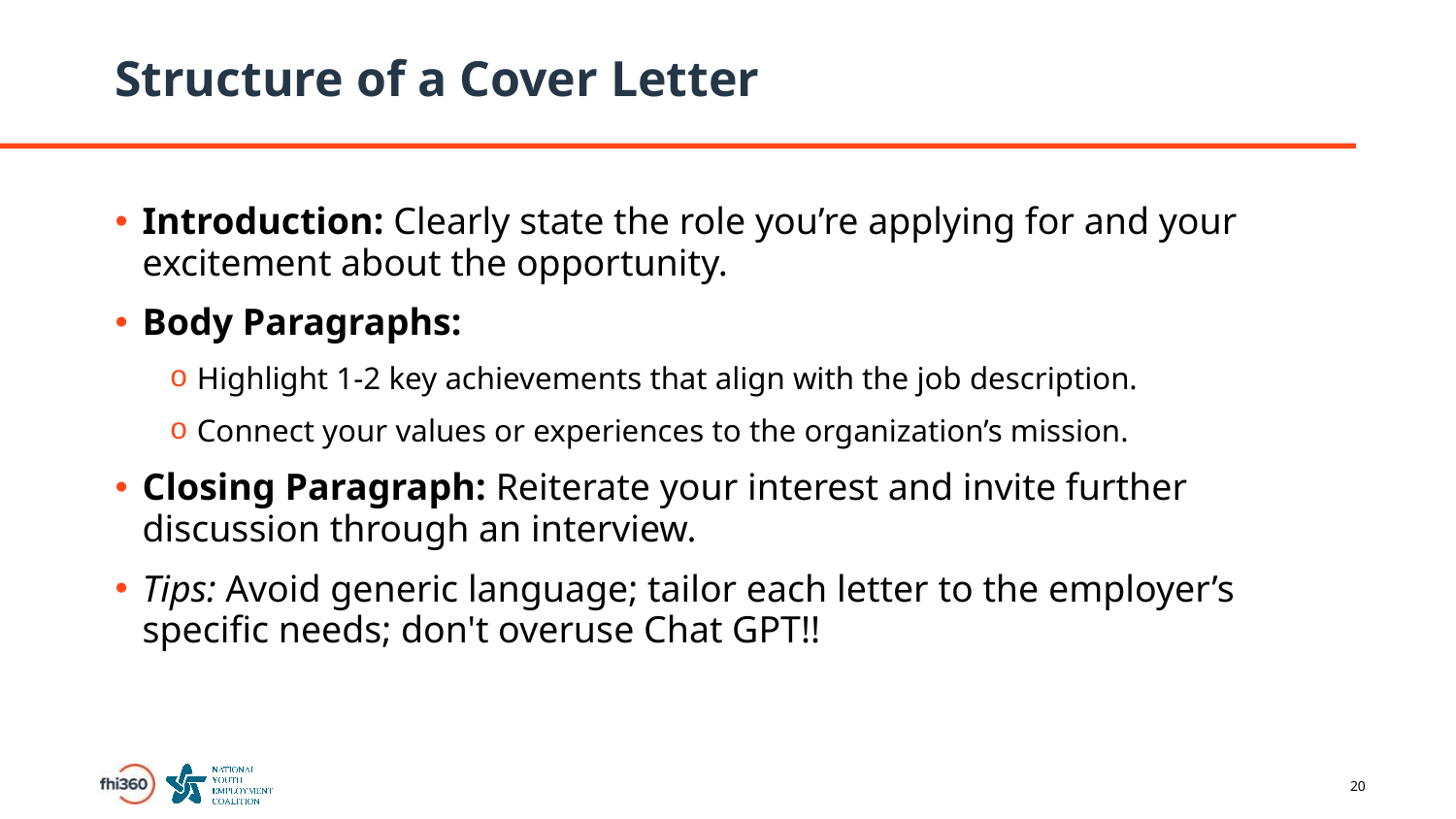

# Structure of a Cover Letter

Introduction: Clearly state the role you’re applying for and your excitement about the opportunity.
Body Paragraphs:
Highlight 1-2 key achievements that align with the job description.
Connect your values or experiences to the organization’s mission.
Closing Paragraph: Reiterate your interest and invite further discussion through an interview.
Tips: Avoid generic language; tailor each letter to the employer’s specific needs; don't overuse Chat GPT!!